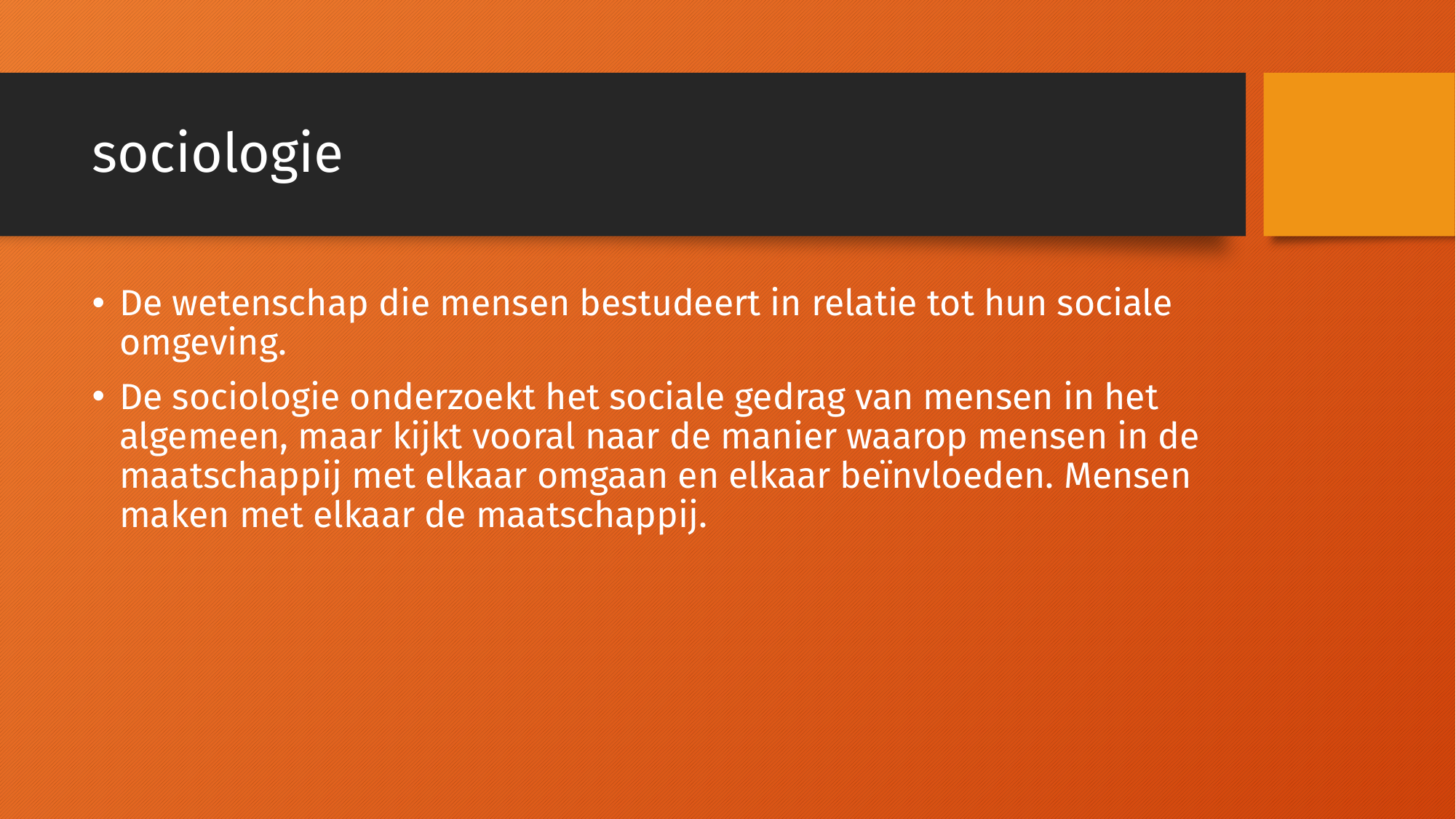

# sociologie
De wetenschap die mensen bestudeert in relatie tot hun sociale omgeving.
De sociologie onderzoekt het sociale gedrag van mensen in het algemeen, maar kijkt vooral naar de manier waarop mensen in de maatschappij met elkaar omgaan en elkaar beïnvloeden. Mensen maken met elkaar de maatschappij.